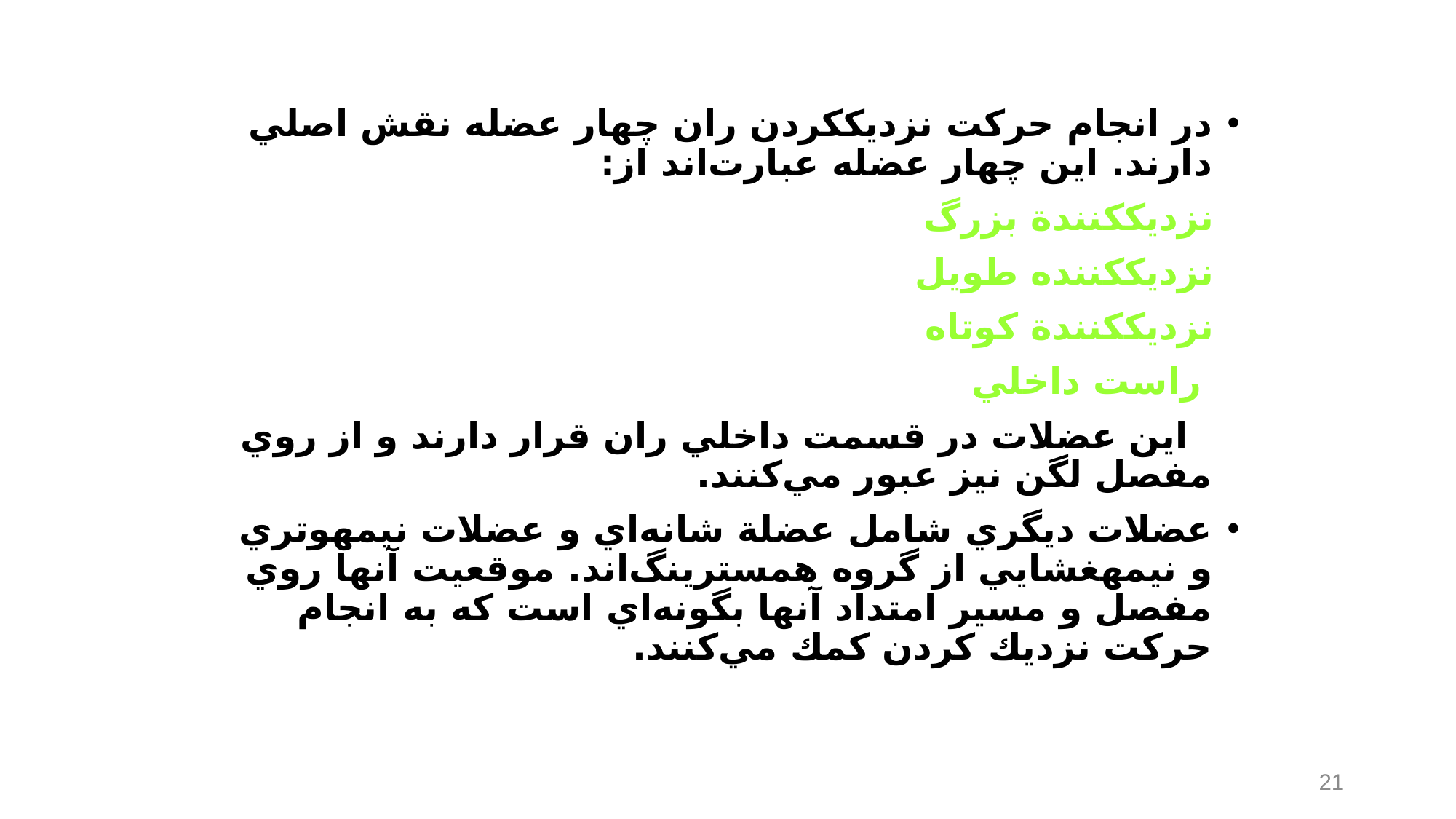

در انجام حركت نزديك‎كردن ران چهار عضله نقش اصلي دارند. اين چهار عضله عبارت‌اند از:
  نزديك‎كنندة بزرگ
  نزديك‎كننده طويل
  نزديك‎كنندة كوتاه
   راست داخلي
    اين عضلات در قسمت داخلي ران قرار دارند و از روي مفصل لگن نيز عبور مي‌كنند.
عضلات ديگري شامل عضلة شانه‌اي و عضلات نيمه‎وتري و نيمه‎غشايي از گروه همسترينگ‌اند. موقعيت آنها روي مفصل و مسير امتداد آنها بگونه‌اي است كه به انجام حركت نزديك كردن كمك مي‌كنند.

21